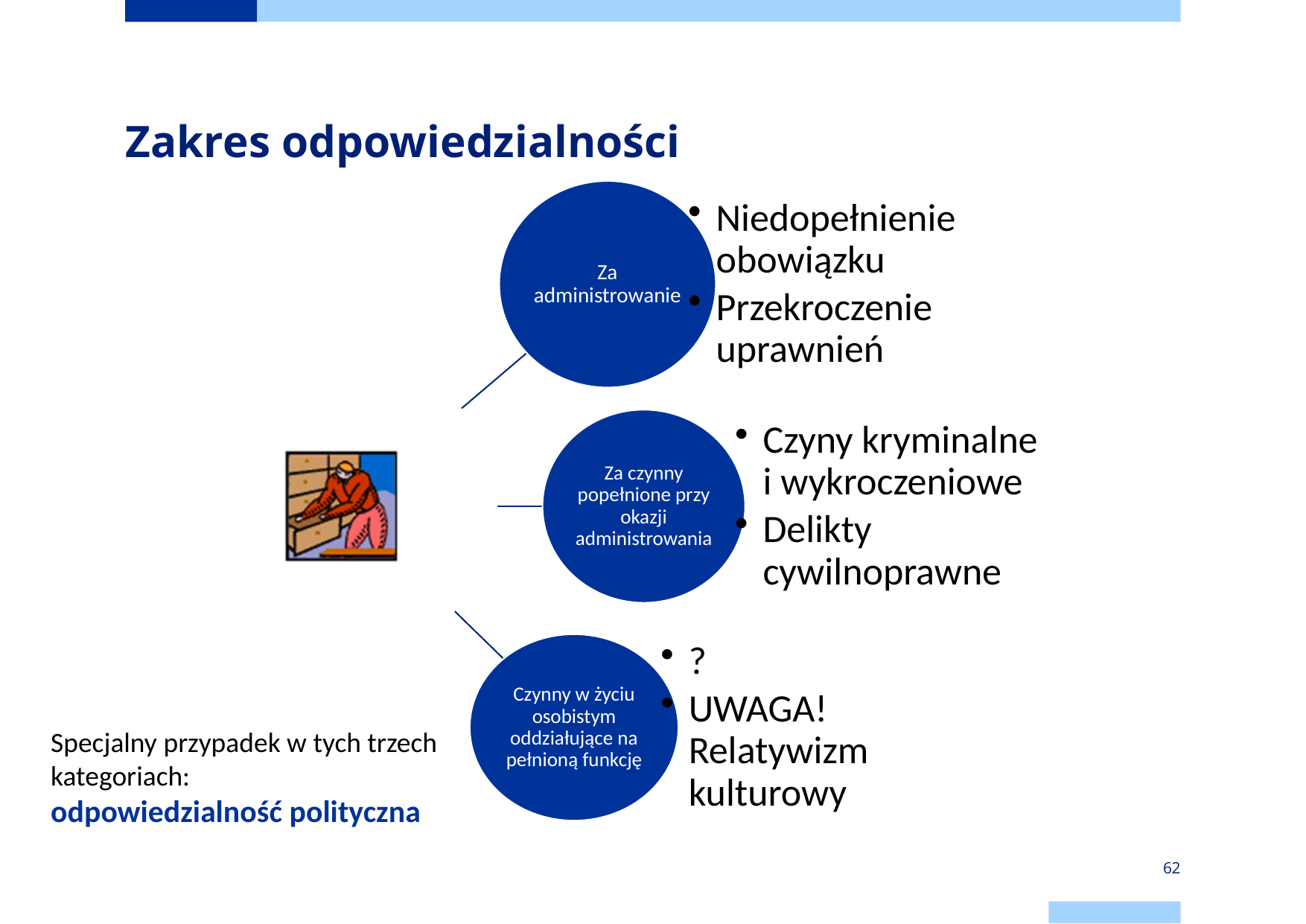

# Zakres odpowiedzialności
Za administrowanie
Niedopełnienie obowiązku
Przekroczenie uprawnień
Za czynny popełnione przy okazji administrowania
Czyny kryminalne i wykroczeniowe
Delikty cywilnoprawne
Czynny w życiu osobistym oddziałujące na pełnioną funkcję
?
UWAGA! Relatywizm kulturowy
Specjalny przypadek w tych trzech
kategoriach:
odpowiedzialność polityczna
62